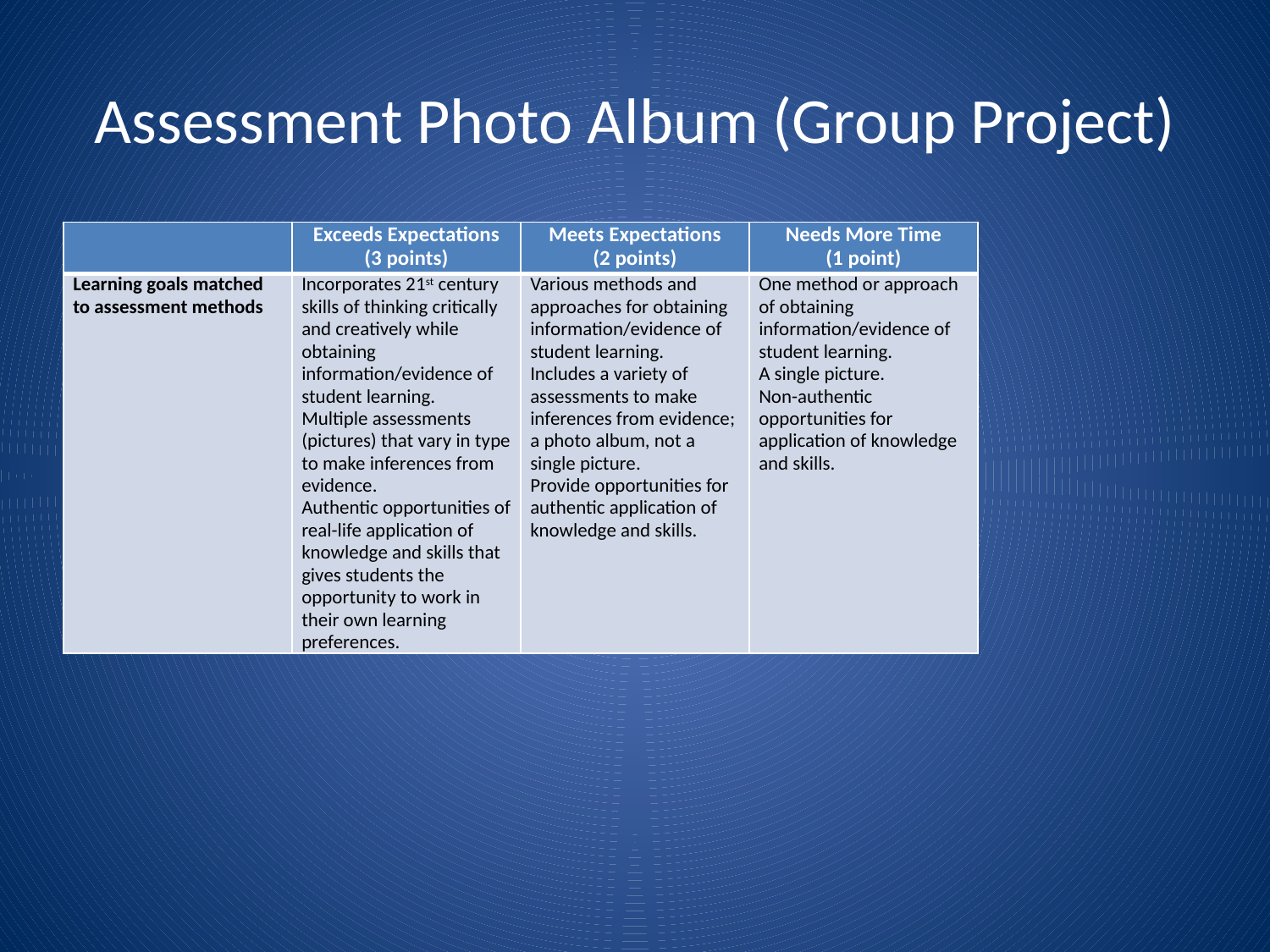

# Assessment Photo Album (Group Project)
|  | Exceeds Expectations (3 points) | Meets Expectations (2 points) | Needs More Time (1 point) |
| --- | --- | --- | --- |
| Learning goals matched to assessment methods | Incorporates 21st century skills of thinking critically and creatively while obtaining information/evidence of student learning. Multiple assessments (pictures) that vary in type to make inferences from evidence. Authentic opportunities of real-life application of knowledge and skills that gives students the opportunity to work in their own learning preferences. | Various methods and approaches for obtaining information/evidence of student learning. Includes a variety of assessments to make inferences from evidence; a photo album, not a single picture. Provide opportunities for authentic application of knowledge and skills. | One method or approach of obtaining information/evidence of student learning. A single picture. Non-authentic opportunities for application of knowledge and skills. |